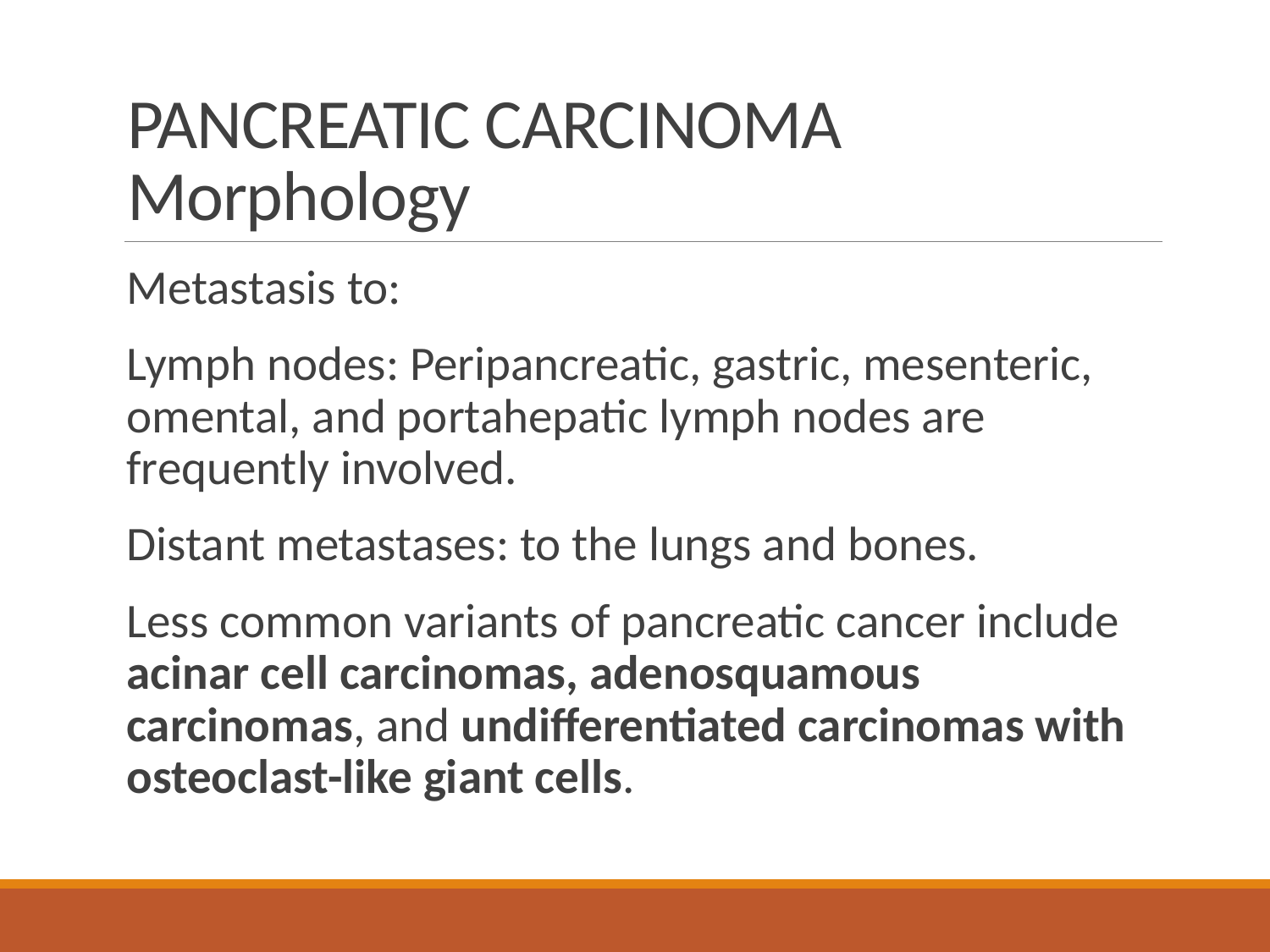

# PANCREATIC CARCINOMA Morphology
Metastasis to:
Lymph nodes: Peripancreatic, gastric, mesenteric, omental, and portahepatic lymph nodes are frequently involved.
Distant metastases: to the lungs and bones.
Less common variants of pancreatic cancer include acinar cell carcinomas, adenosquamous carcinomas, and undifferentiated carcinomas with osteoclast-like giant cells.